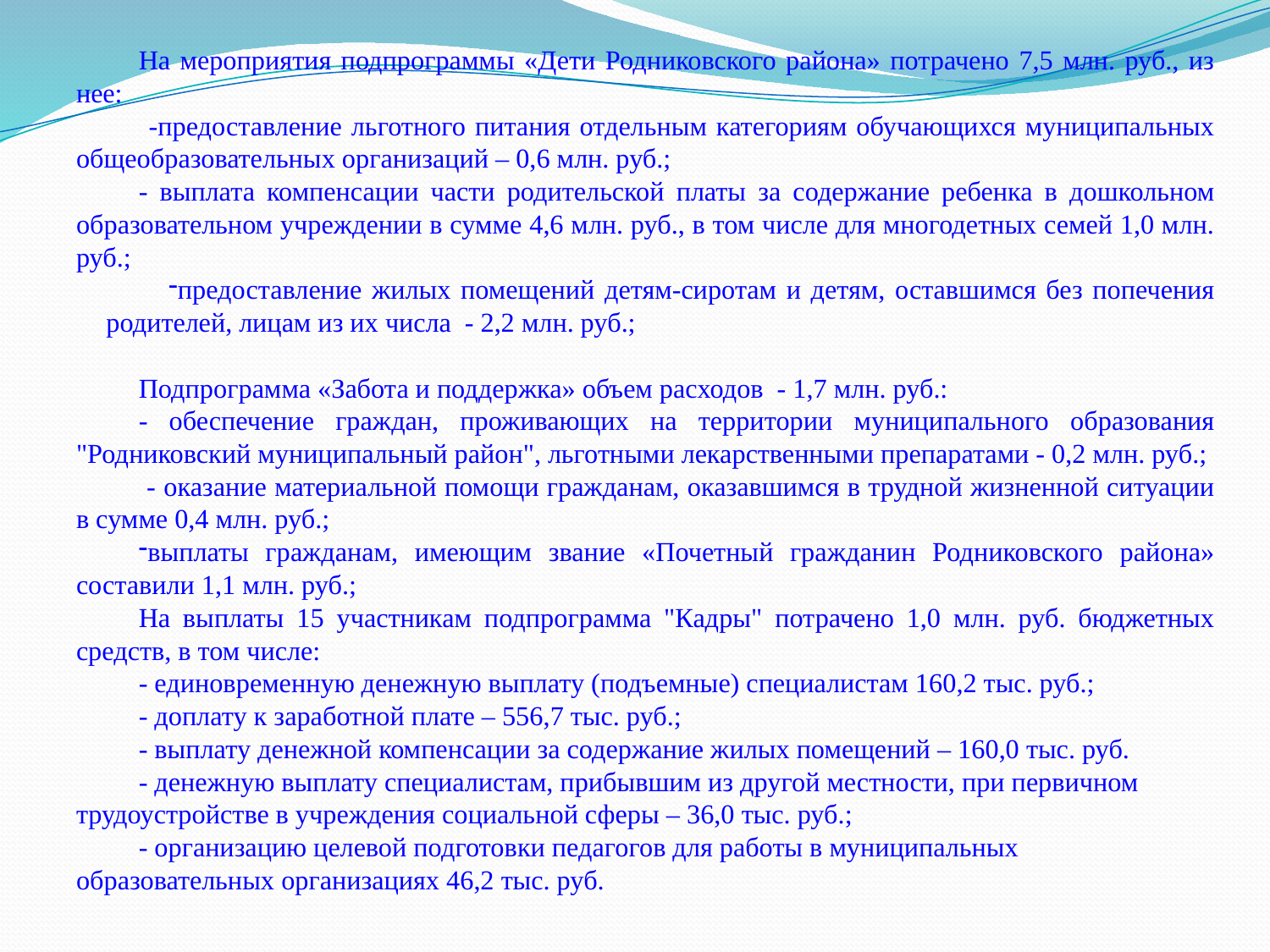

На мероприятия подпрограммы «Дети Родниковского района» потрачено 7,5 млн. руб., из нее:
 -предоставление льготного питания отдельным категориям обучающихся муниципальных общеобразовательных организаций – 0,6 млн. руб.;
- выплата компенсации части родительской платы за содержание ребенка в дошкольном образовательном учреждении в сумме 4,6 млн. руб., в том числе для многодетных семей 1,0 млн. руб.;
предоставление жилых помещений детям-сиротам и детям, оставшимся без попечения родителей, лицам из их числа  - 2,2 млн. руб.;

Подпрограмма «Забота и поддержка» объем расходов  - 1,7 млн. руб.:
- обеспечение граждан, проживающих на территории муниципального образования "Родниковский муниципальный район", льготными лекарственными препаратами - 0,2 млн. руб.;
 - оказание материальной помощи гражданам, оказавшимся в трудной жизненной ситуации в сумме 0,4 млн. руб.;
выплаты гражданам, имеющим звание «Почетный гражданин Родниковского района» составили 1,1 млн. руб.;
На выплаты 15 участникам подпрограмма "Кадры" потрачено 1,0 млн. руб. бюджетных средств, в том числе:
- единовременную денежную выплату (подъемные) специалистам 160,2 тыс. руб.;
- доплату к заработной плате – 556,7 тыс. руб.;
- выплату денежной компенсации за содержание жилых помещений – 160,0 тыс. руб.
- денежную выплату специалистам, прибывшим из другой местности, при первичном трудоустройстве в учреждения социальной сферы – 36,0 тыс. руб.;
- организацию целевой подготовки педагогов для работы в муниципальных образовательных организациях 46,2 тыс. руб.